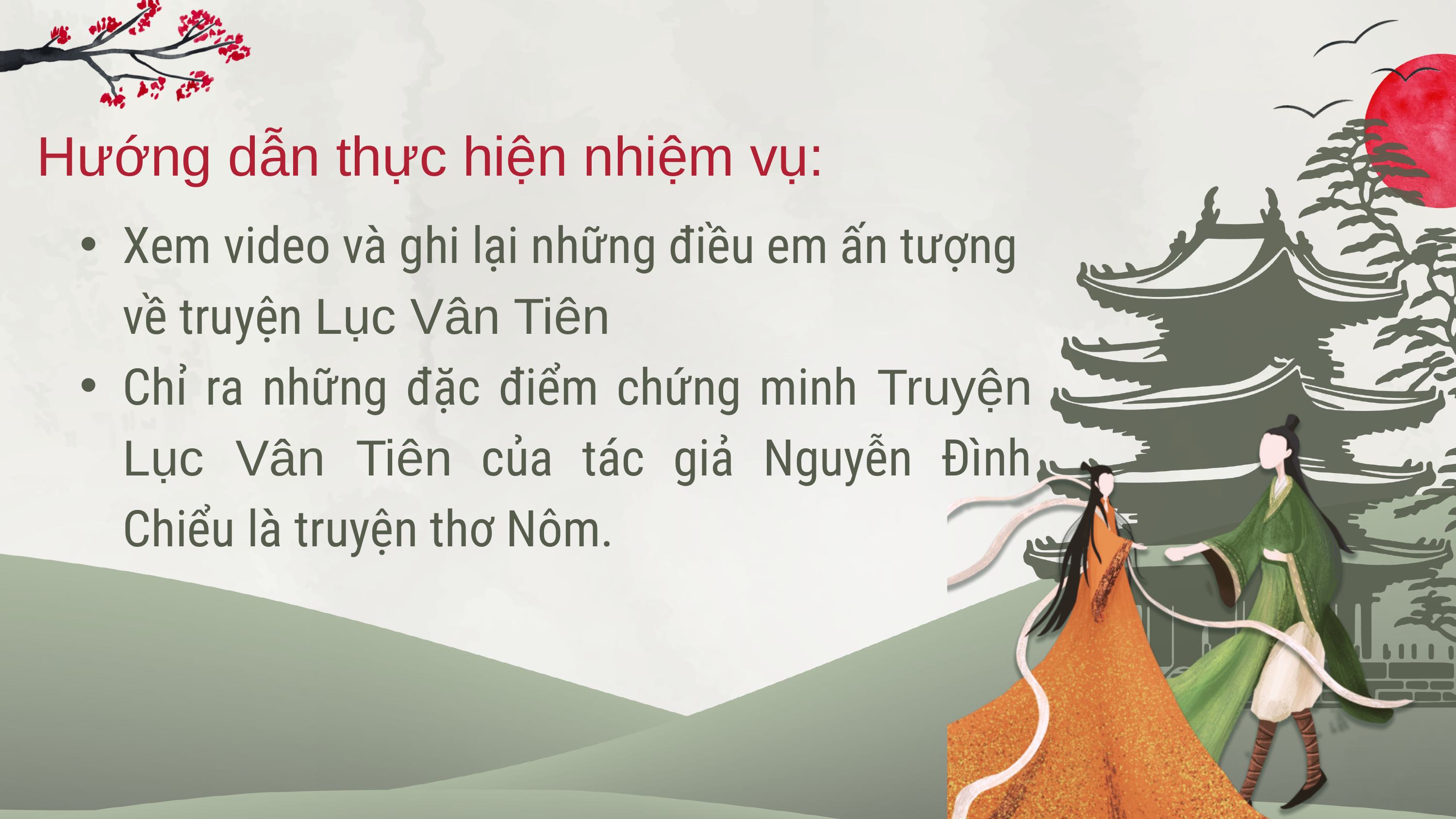

Hướng dẫn thực hiện nhiệm vụ:

Xem video và ghi lại những điều em ấn tượng về truyện Lục Vân Tiên
Chỉ ra những đặc điểm chứng minh Truyện Lục Vân Tiên của tác giả Nguyễn Đình Chiểu là truyện thơ Nôm.